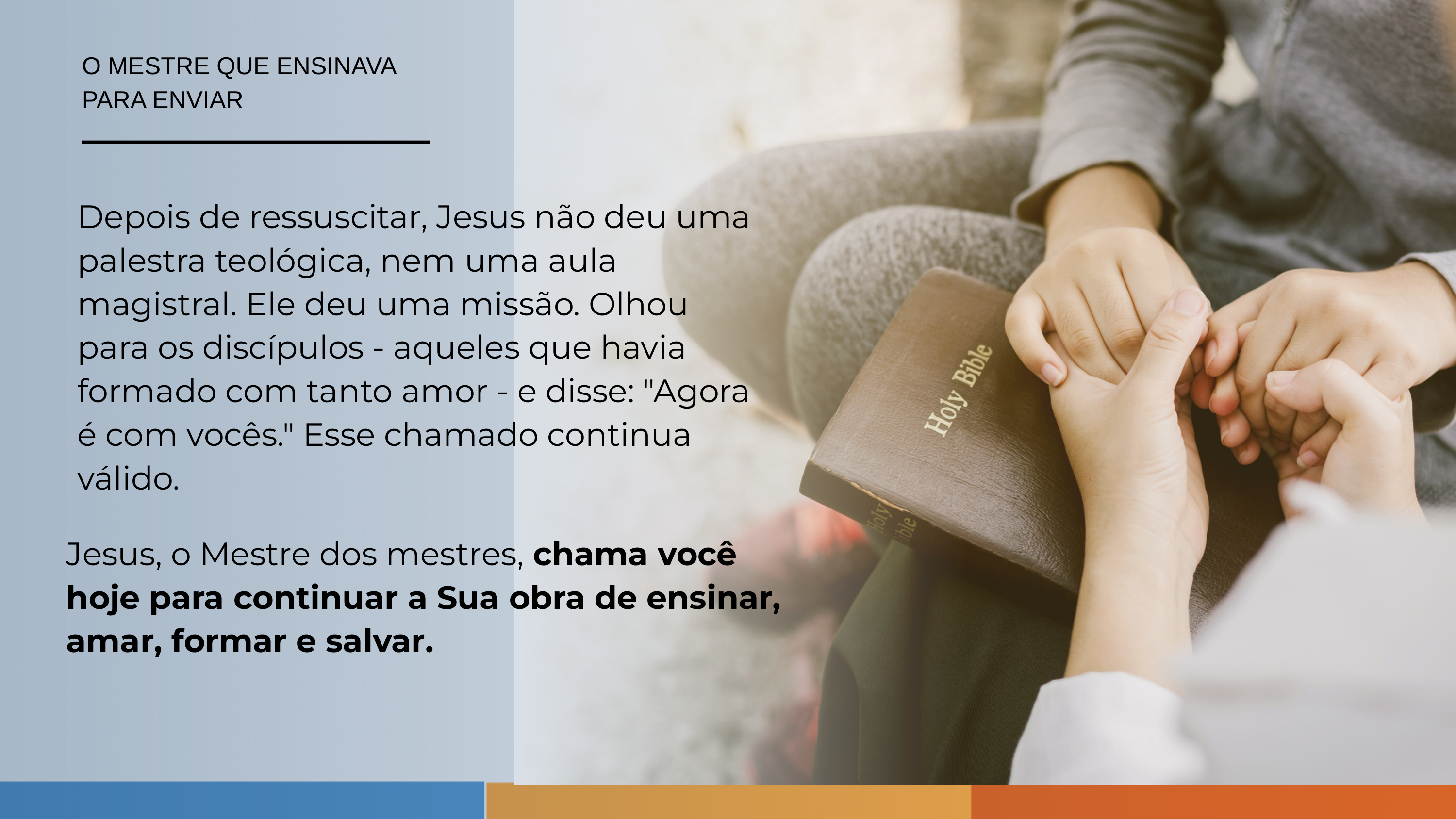

O MESTRE QUE ENSINAVA
PARA ENVIAR

Depois de ressuscitar, Jesus não deu uma palestra teológica, nem uma aula magistral. Ele deu uma missão. Olhou para os discípulos - aqueles que havia formado com tanto amor - e disse: "Agora é com vocês." Esse chamado continua válido.
Jesus, o Mestre dos mestres, chama você hoje para continuar a Sua obra de ensinar, amar, formar e salvar.